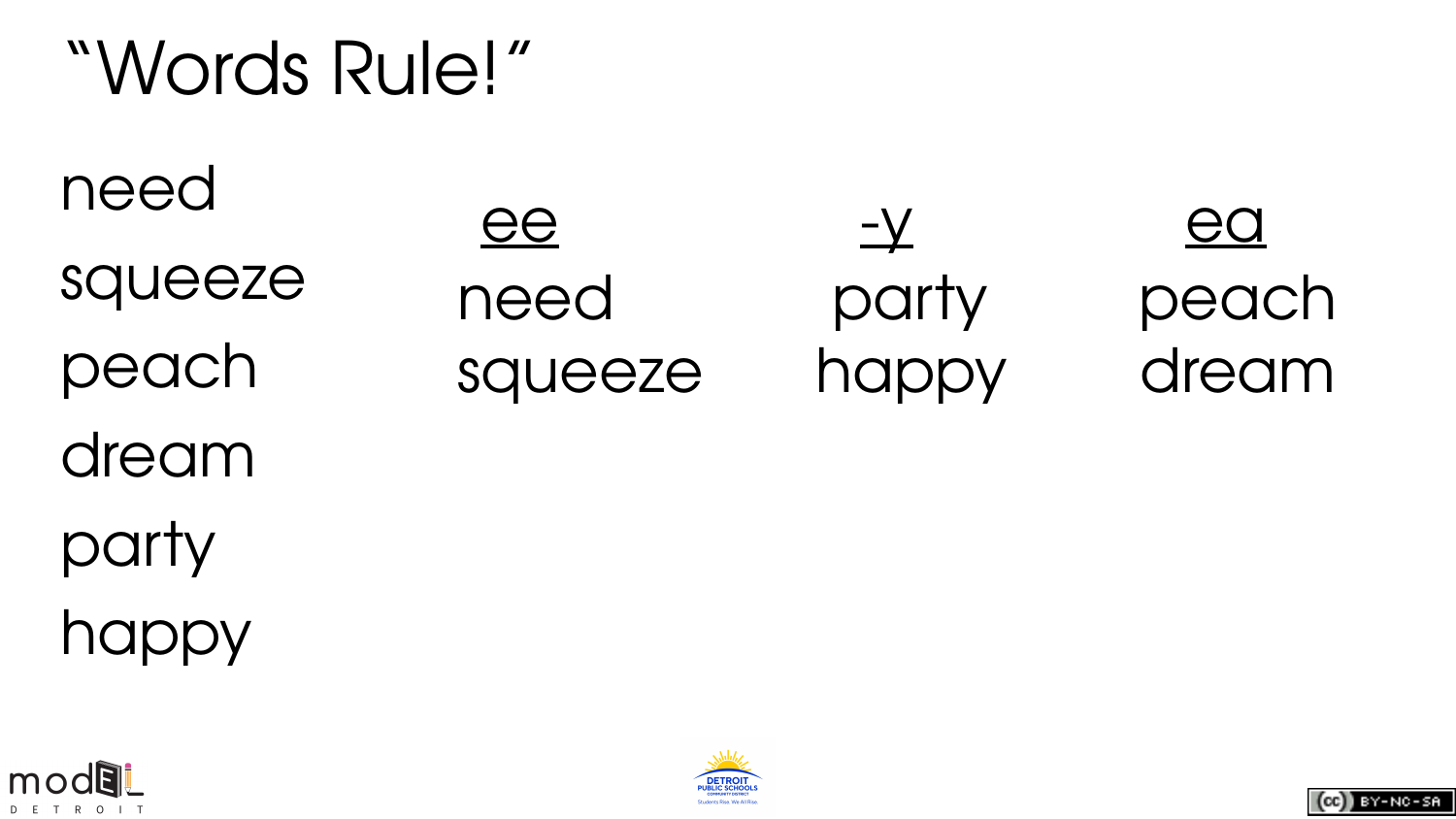

# “Words Rule!”
need
squeeze
peach
dream
party
happy
ee	              -y	                ea
 need	      party         peach
 squeeze	     happy	       dream